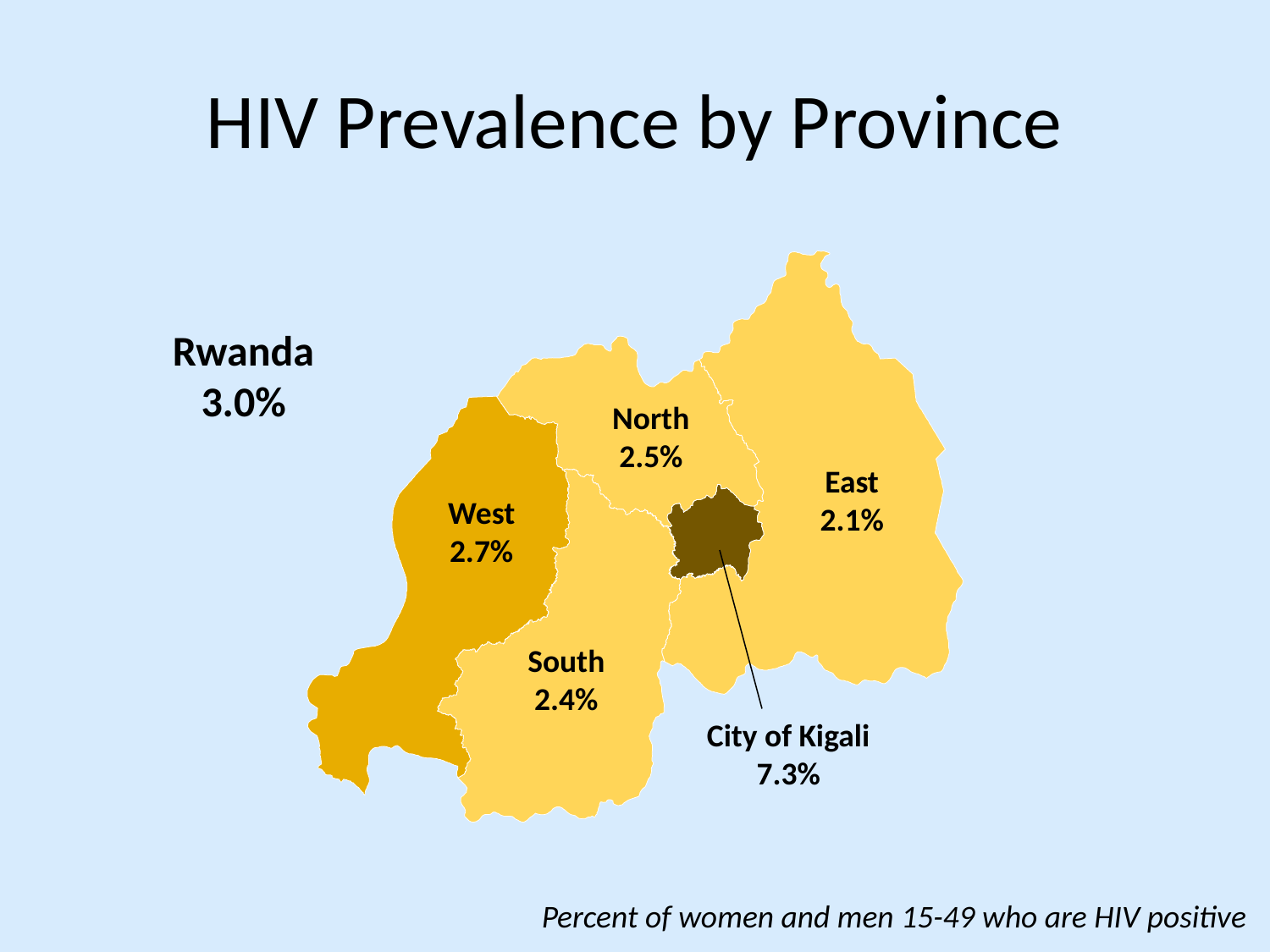

# HIV Prevalence by Province

Rwanda
3.0%
North
2.5%
East
2.1%
West
2.7%
South
2.4%
City of Kigali
7.3%
Percent of women and men 15-49 who are HIV positive